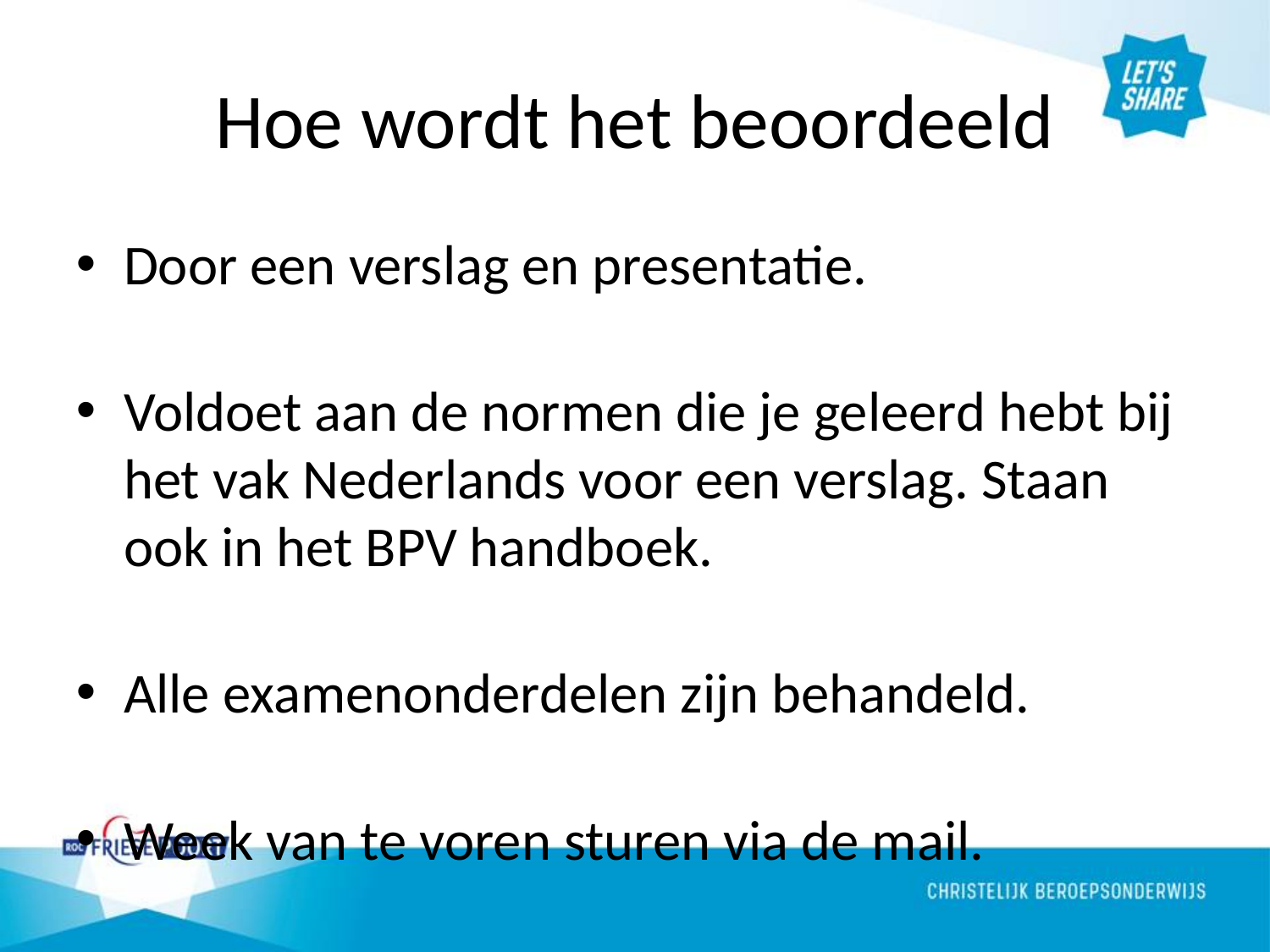

# Hoe wordt het beoordeeld
Door een verslag en presentatie.
Voldoet aan de normen die je geleerd hebt bij het vak Nederlands voor een verslag. Staan ook in het BPV handboek.
Alle examenonderdelen zijn behandeld.
Week van te voren sturen via de mail.